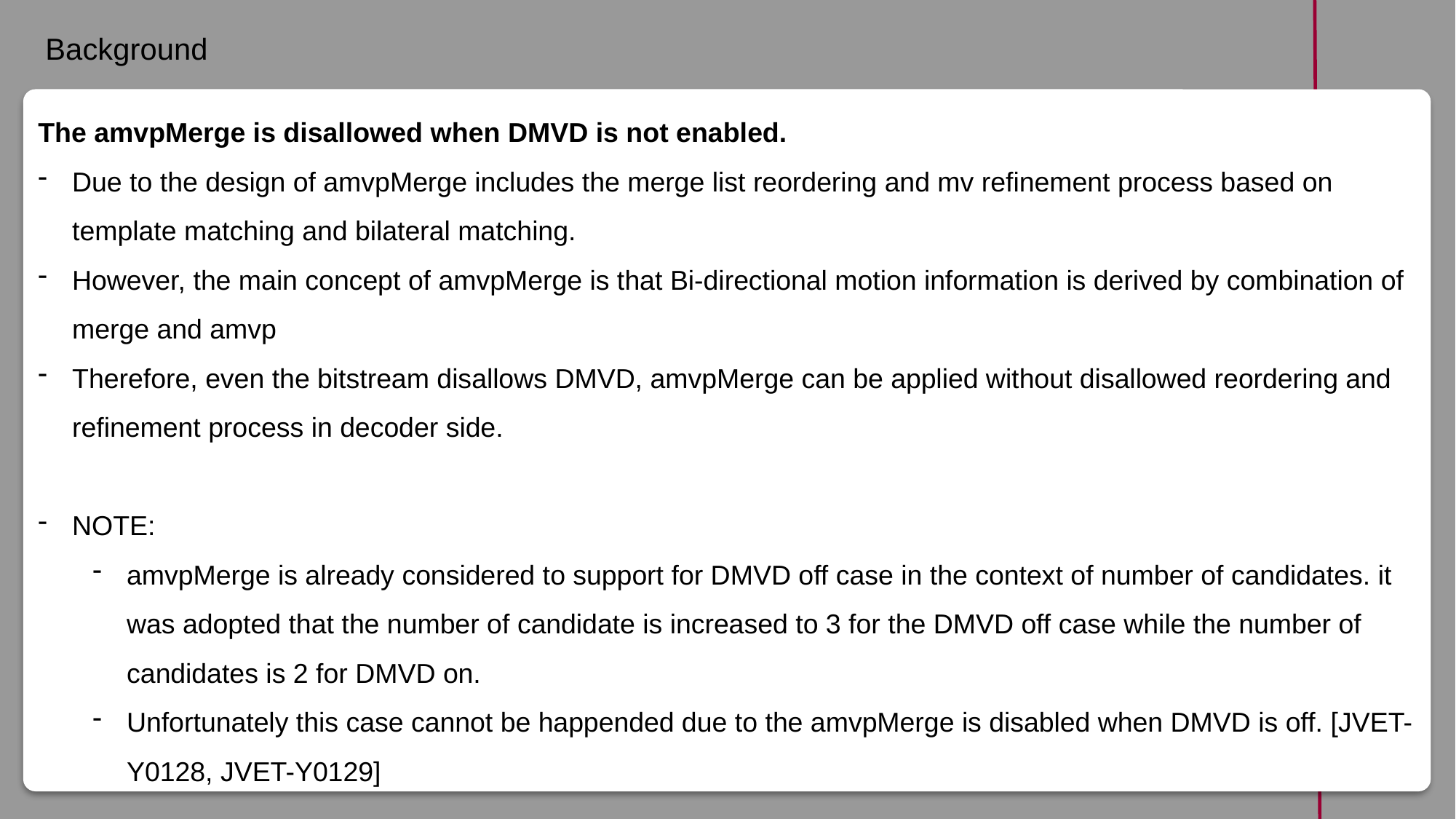

Background
The amvpMerge is disallowed when DMVD is not enabled.
Due to the design of amvpMerge includes the merge list reordering and mv refinement process based on template matching and bilateral matching.
However, the main concept of amvpMerge is that Bi-directional motion information is derived by combination of merge and amvp
Therefore, even the bitstream disallows DMVD, amvpMerge can be applied without disallowed reordering and refinement process in decoder side.

NOTE:
amvpMerge is already considered to support for DMVD off case in the context of number of candidates. it was adopted that the number of candidate is increased to 3 for the DMVD off case while the number of candidates is 2 for DMVD on.
Unfortunately this case cannot be happended due to the amvpMerge is disabled when DMVD is off. [JVET-Y0128, JVET-Y0129]